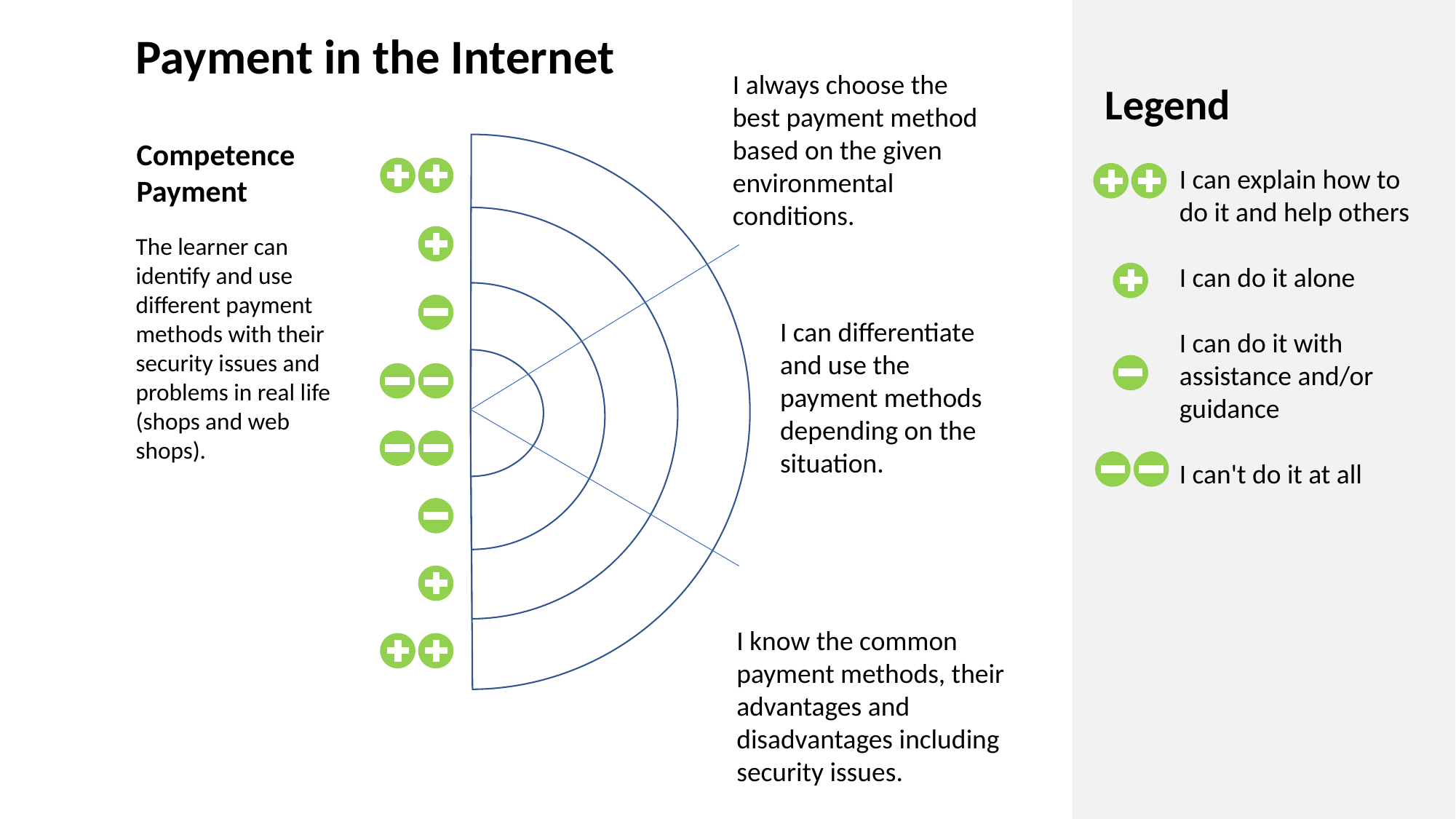

Payment in the Internet
I always choose the best payment method based on the given environmental conditions.
Legend

	I can explain how to do it and help others

	I can do it alone

	I can do it with assistance and/or guidance

	I can't do it at all

Competence Payment

The learner can identify and use different payment methods with their security issues and problems in real life (shops and web shops).

I can differentiate and use the payment methods depending on the situation.

I know the common payment methods, their advantages and disadvantages including security issues.